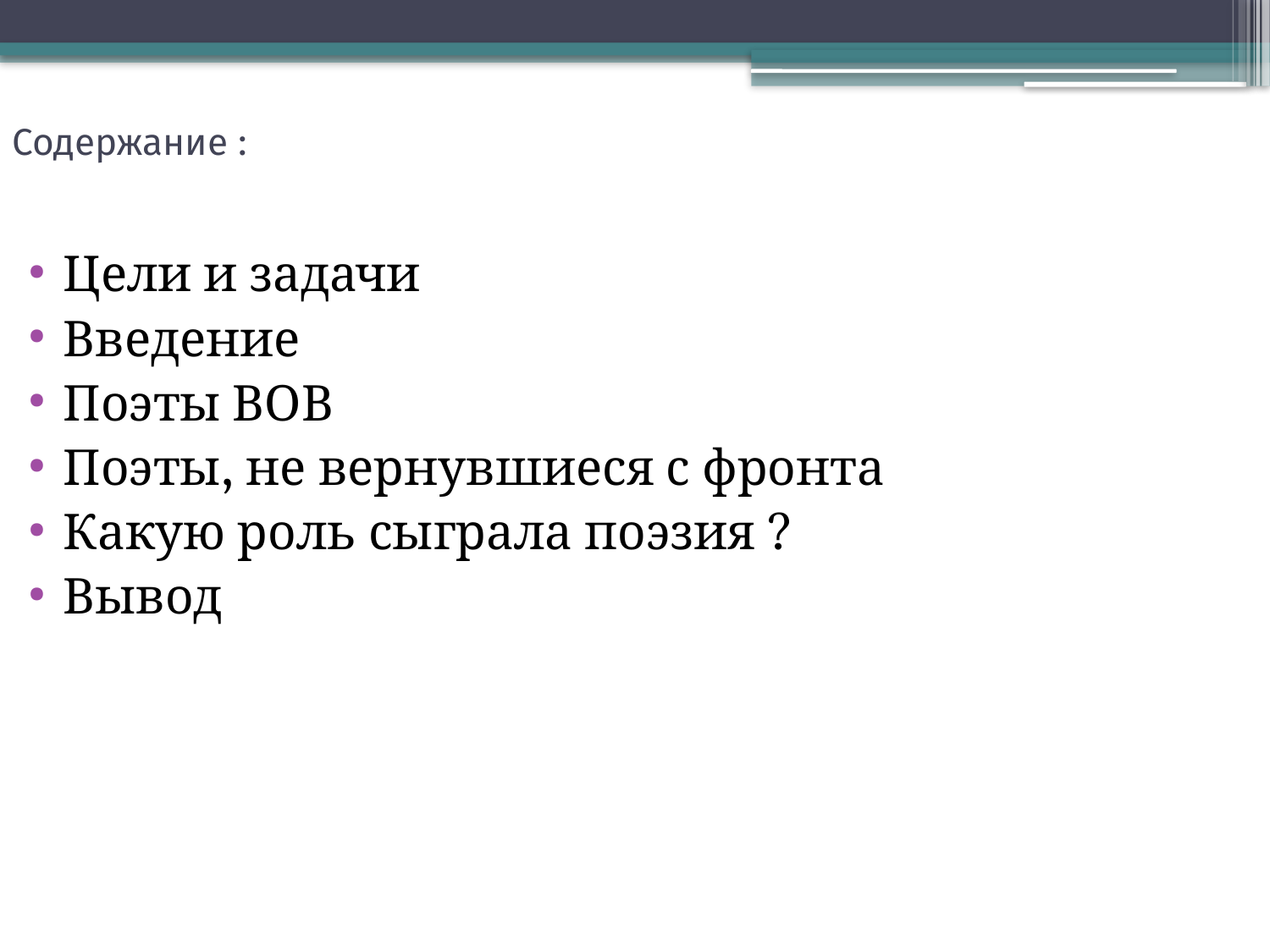

# Содержание :
Цели и задачи
Введение
Поэты ВОВ
Поэты, не вернувшиеся с фронта
Какую роль сыграла поэзия ?
Вывод